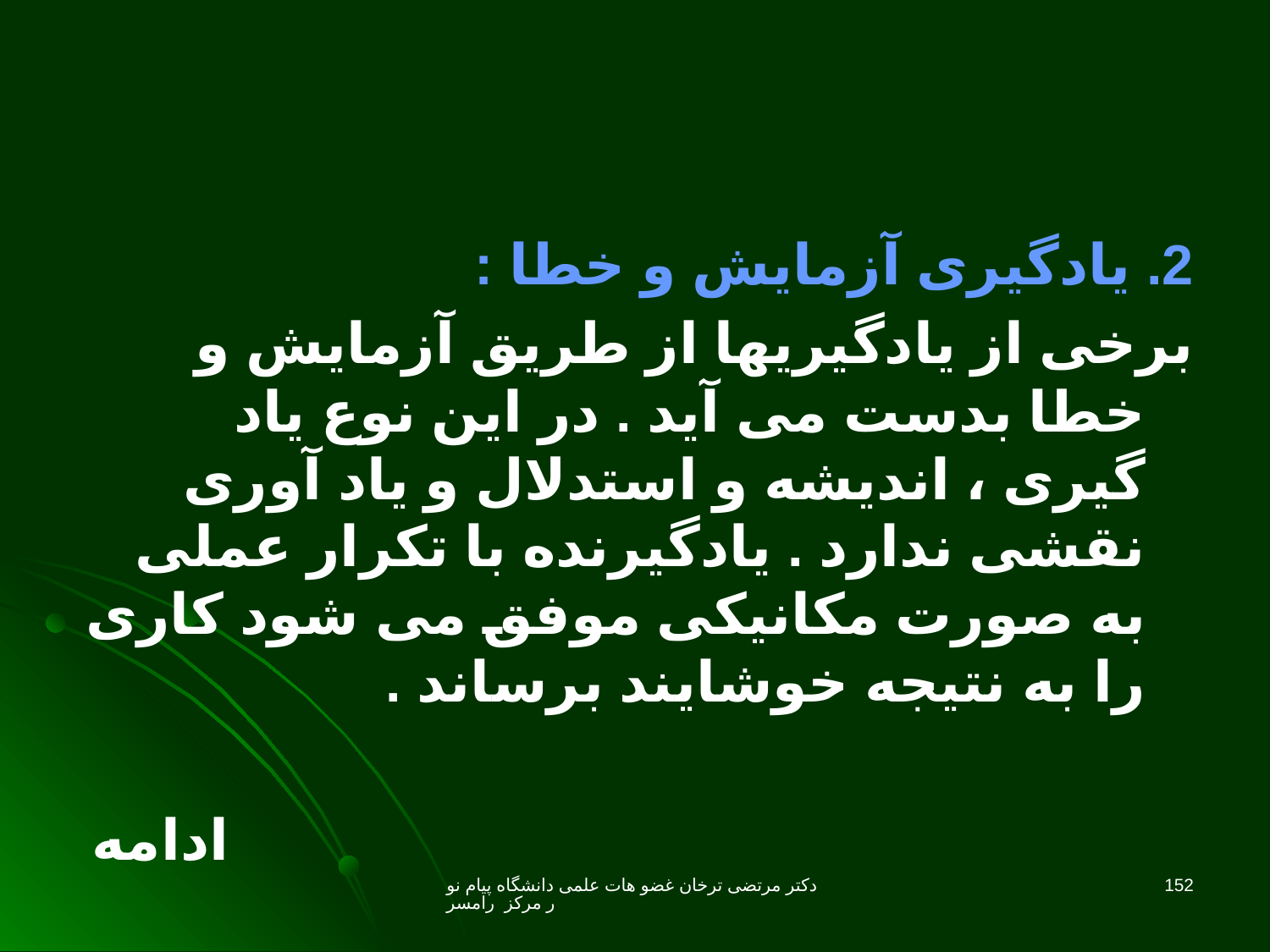

2. یادگیری آزمایش و خطا :
برخی از یادگیریها از طریق آزمایش و خطا بدست می آید . در این نوع یاد گیری ، اندیشه و استدلال و یاد آوری نقشی ندارد . یادگیرنده با تکرار عملی به صورت مکانیکی موفق می شود کاری را به نتیجه خوشایند برساند .

ادامه
دکتر مرتضی ترخان غضو هات علمی دانشگاه پیام نور مرکز رامسر
152